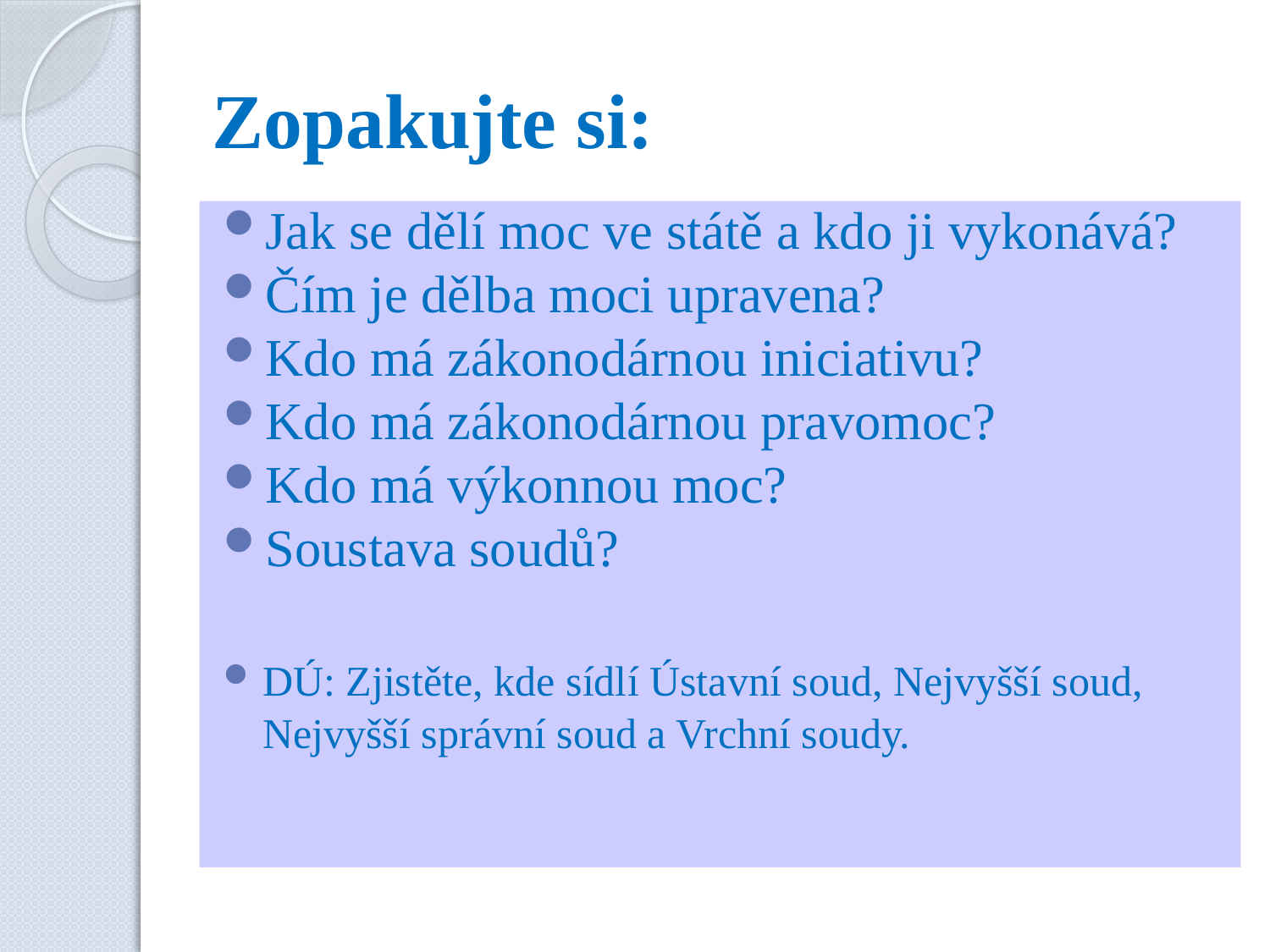

# Zopakujte si:
Jak se dělí moc ve státě a kdo ji vykonává?
Čím je dělba moci upravena?
Kdo má zákonodárnou iniciativu?
Kdo má zákonodárnou pravomoc?
Kdo má výkonnou moc?
Soustava soudů?

DÚ: Zjistěte, kde sídlí Ústavní soud, Nejvyšší soud, Nejvyšší správní soud a Vrchní soudy.